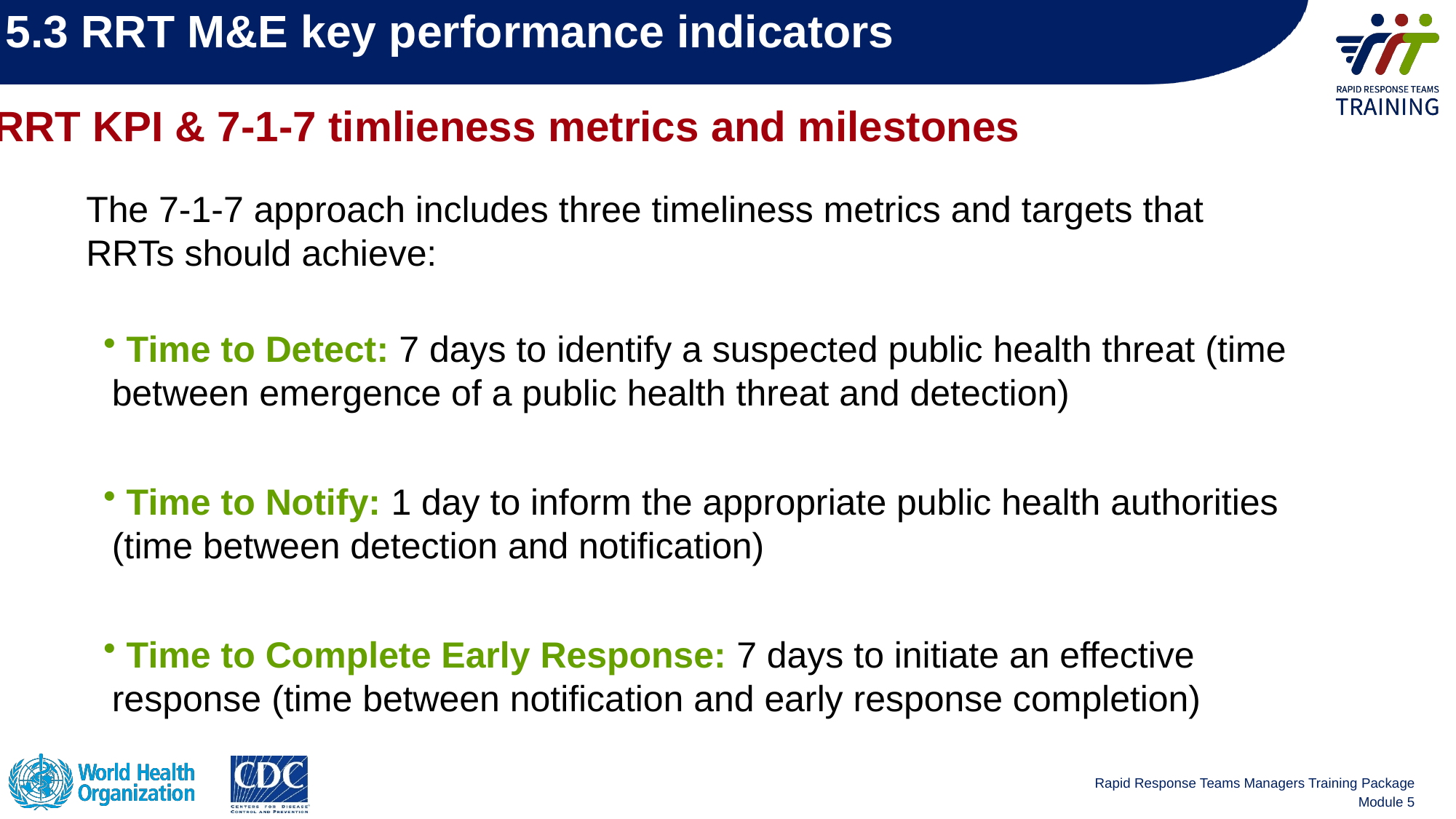

5.3 RRT M&E key performance indicators
RRT KPI & 7-1-7 timlieness metrics and milestones
The 7-1-7 approach includes three timeliness metrics and targets that RRTs should achieve:

 Time to Detect: 7 days to identify a suspected public health threat (time between emergence of a public health threat and detection)

 Time to Notify: 1 day to inform the appropriate public health authorities (time between detection and notification)

 Time to Complete Early Response: 7 days to initiate an effective response (time between notification and early response completion)